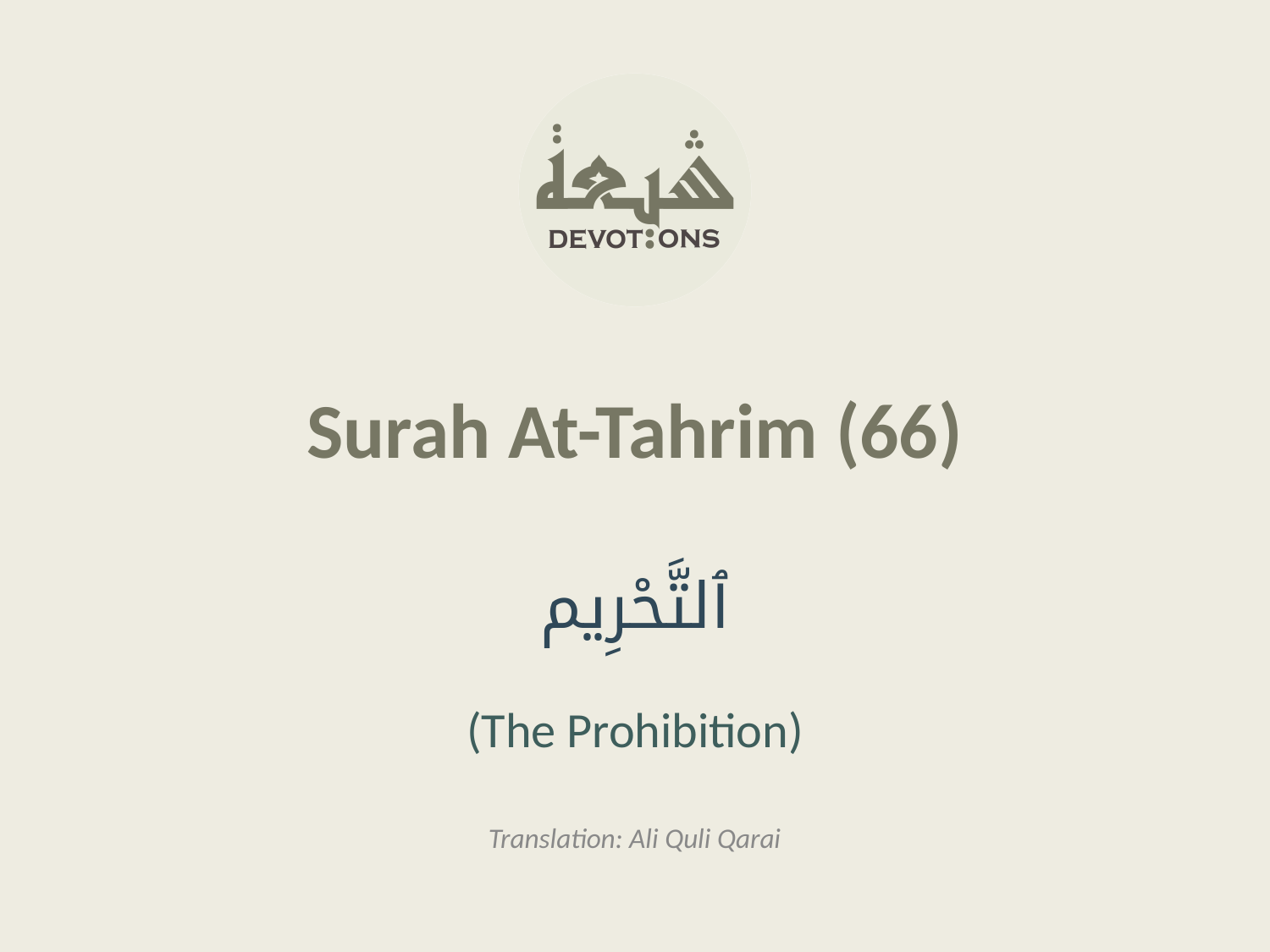

Surah At-Tahrim (66)
ٱلتَّحْرِيم
(The Prohibition)
Translation: Ali Quli Qarai